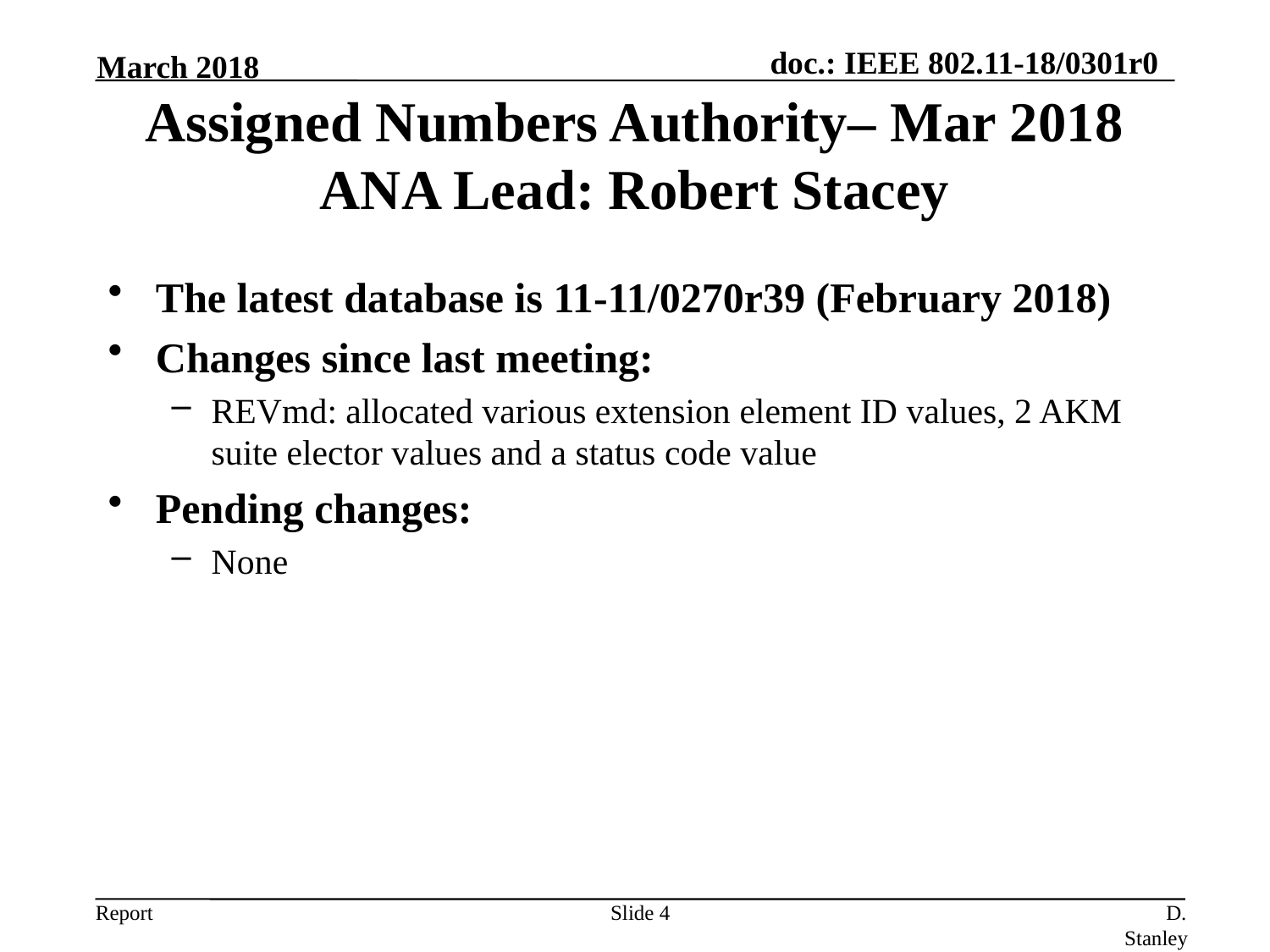

March 2018
# Assigned Numbers Authority– Mar 2018 ANA Lead: Robert Stacey
The latest database is 11-11/0270r39 (February 2018)
Changes since last meeting:
REVmd: allocated various extension element ID values, 2 AKM suite elector values and a status code value
Pending changes:
None

Slide 4
D. Stanley, HP Enterprise